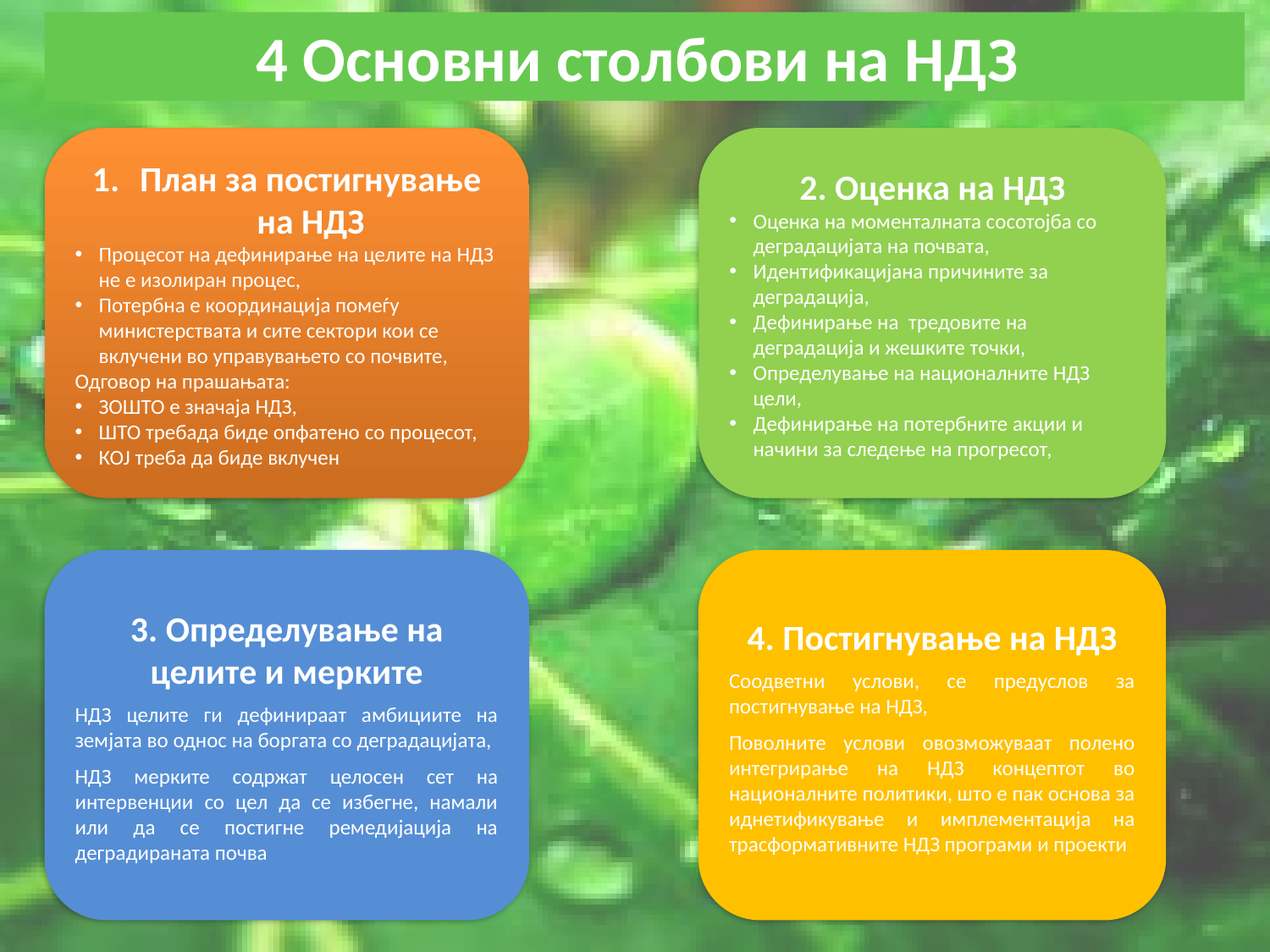

4 Основни столбови на НДЗ
План за постигнување на НДЗ
Процесот на дефинирање на целите на НДЗ не е изолиран процес,
Потербна е координација помеѓу министерствата и сите сектори кои се вклучени во управувањето со почвите,
Одговор на прашањата:
ЗОШТО е значаја НДЗ,
ШТО требада биде опфатено со процесот,
КОЈ треба да биде вклучен
2. Оценка на НДЗ
Оценка на моменталната сосотојба со деградацијата на почвата,
Идентификацијана причините за деградација,
Дефинирање на  тредовите на деградација и жешките точки,
Определување на националните НДЗ цели,
Дефинирање на потербните акции и начини за следење на прогресот,
3. Определување на целите и мерките
НДЗ целите ги дефинираат амбициите на земјата во однос на боргата со деградацијата,
НДЗ мерките содржат целосен сет на интервенции со цел да се избегне, намали или да се постигне ремедијација на деградираната почва
4. Постигнување на НДЗ
Соодветни услови, се предуслов за постигнување на НДЗ,
Поволните услови овозможуваат полено интегрирање на НДЗ концептот во националните политики, што е пак основа за иднетификување и имплементација на трасформативните НДЗ програми и проекти